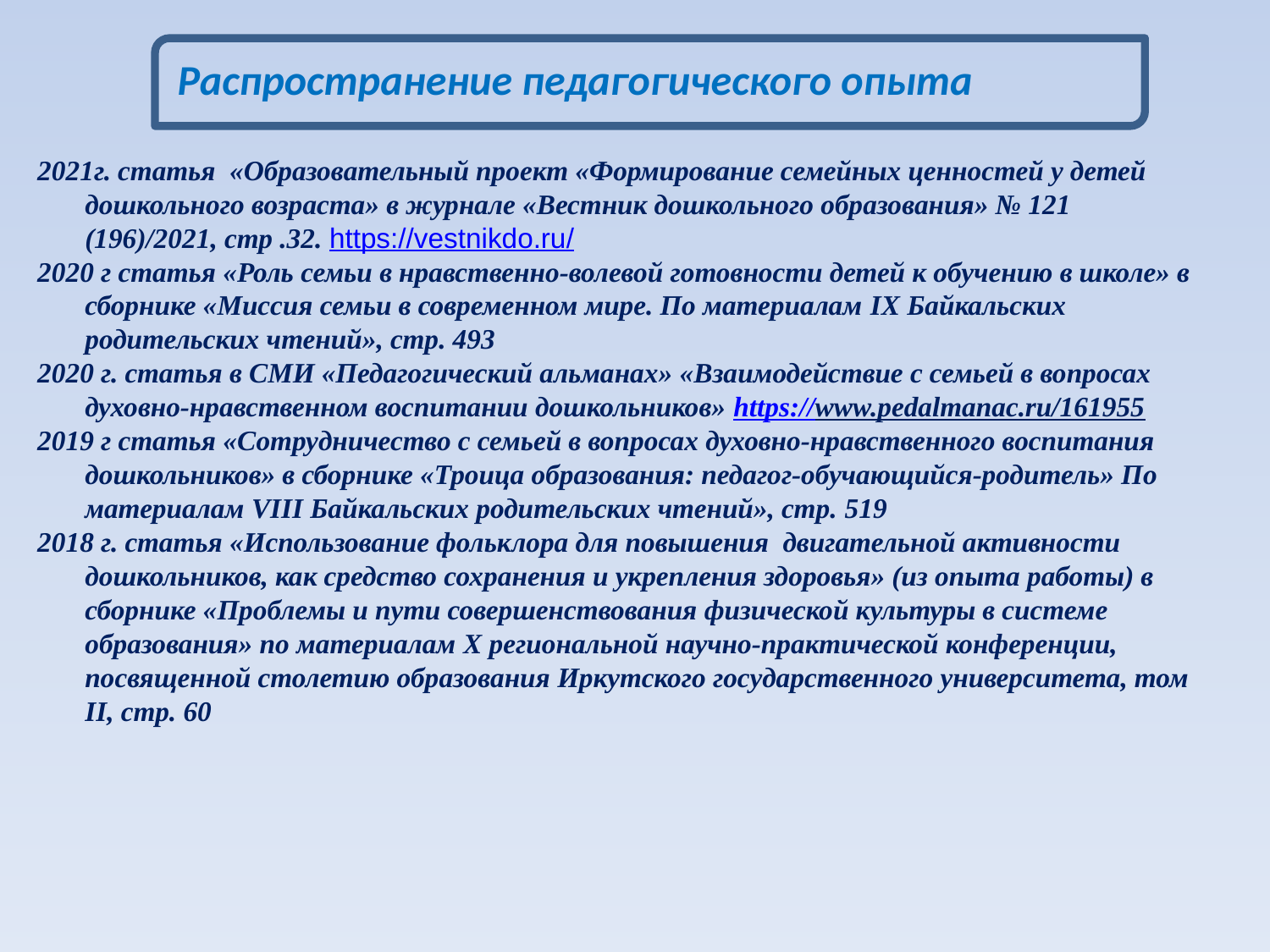

Распространение педагогического опыта
2021г. статья  «Образовательный проект «Формирование семейных ценностей у детей дошкольного возраста» в журнале «Вестник дошкольного образования» № 121 (196)/2021, стр .32. https://vestnikdo.ru/
2020 г статья «Роль семьи в нравственно-волевой готовности детей к обучению в школе» в сборнике «Миссия семьи в современном мире. По материалам IX Байкальских родительских чтений», стр. 493
2020 г. статья в СМИ «Педагогический альманах» «Взаимодействие с семьей в вопросах  духовно-нравственном воспитании дошкольников» https://www.pedalmanac.ru/161955
2019 г статья «Сотрудничество с семьей в вопросах духовно-нравственного воспитания дошкольников» в сборнике «Троица образования: педагог-обучающийся-родитель» По материалам VIII Байкальских родительских чтений», стр. 519
2018 г. статья «Использование фольклора для повышения  двигательной активности дошкольников, как средство сохранения и укрепления здоровья» (из опыта работы) в сборнике «Проблемы и пути совершенствования физической культуры в системе образования» по материалам X региональной научно-практической конференции,  посвященной столетию образования Иркутского государственного университета, том II, стр. 60